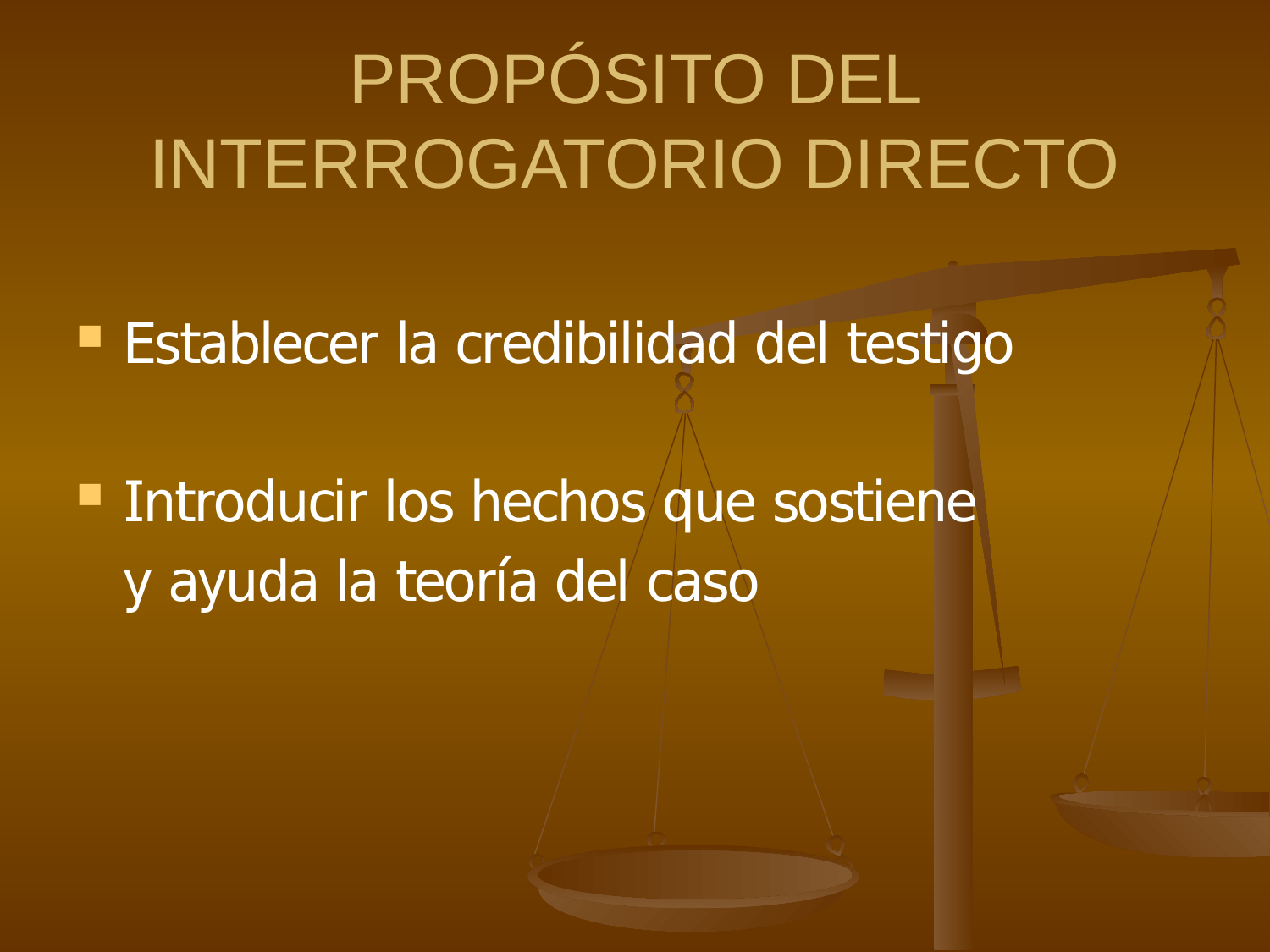

# PROPÓSITO DEL INTERROGATORIO DIRECTO

Establecer la credibilidad del testigo

Introducir los hechos que sostiene
	y ayuda la teoría del caso